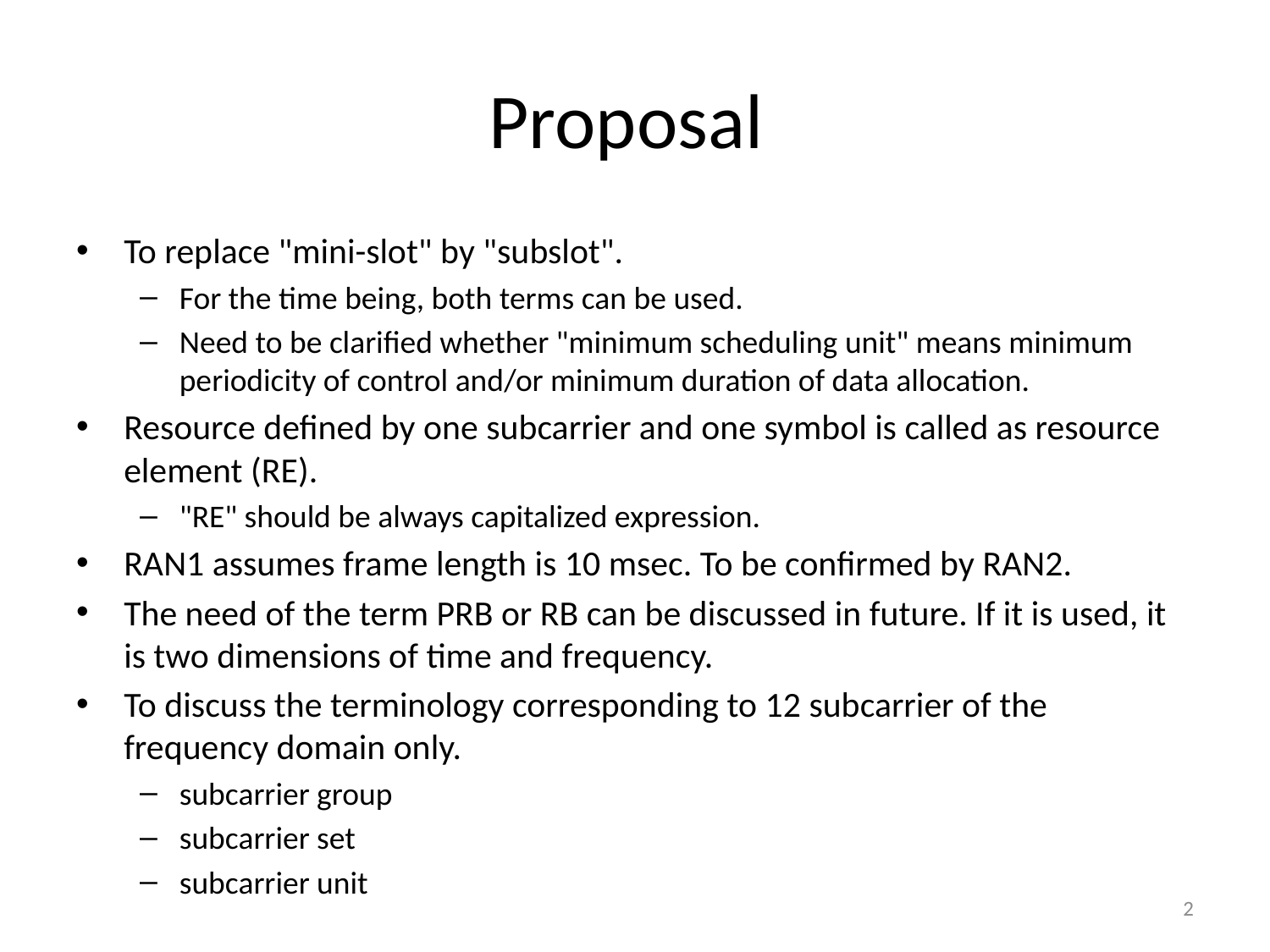

# Proposal
To replace "mini-slot" by "subslot".
For the time being, both terms can be used.
Need to be clarified whether "minimum scheduling unit" means minimum periodicity of control and/or minimum duration of data allocation.
Resource defined by one subcarrier and one symbol is called as resource element (RE).
"RE" should be always capitalized expression.
RAN1 assumes frame length is 10 msec. To be confirmed by RAN2.
The need of the term PRB or RB can be discussed in future. If it is used, it is two dimensions of time and frequency.
To discuss the terminology corresponding to 12 subcarrier of the frequency domain only.
subcarrier group
subcarrier set
subcarrier unit

2